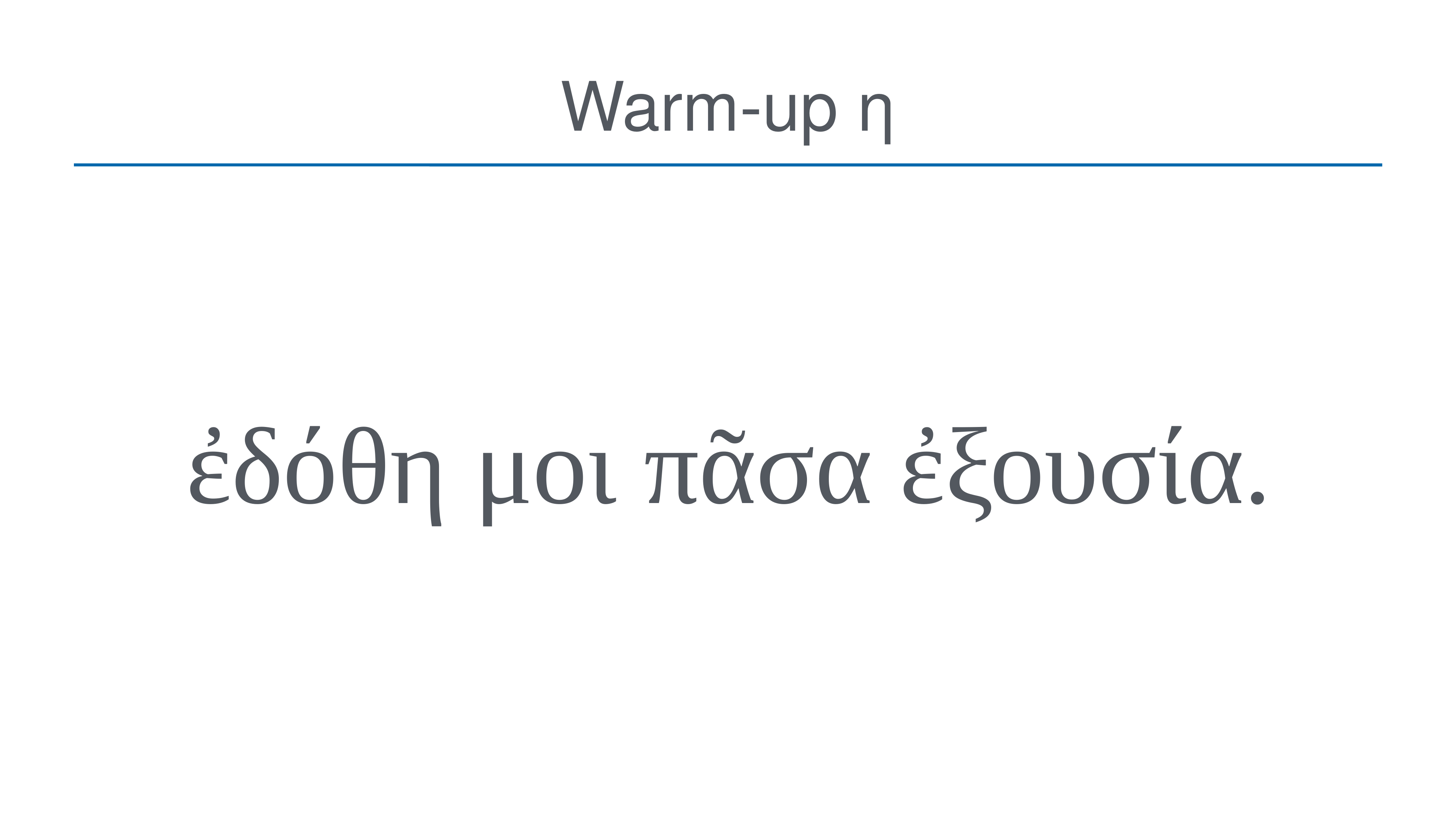

# Warm-up η
ἐδόθη μοι πᾶσα ἐξουσία.